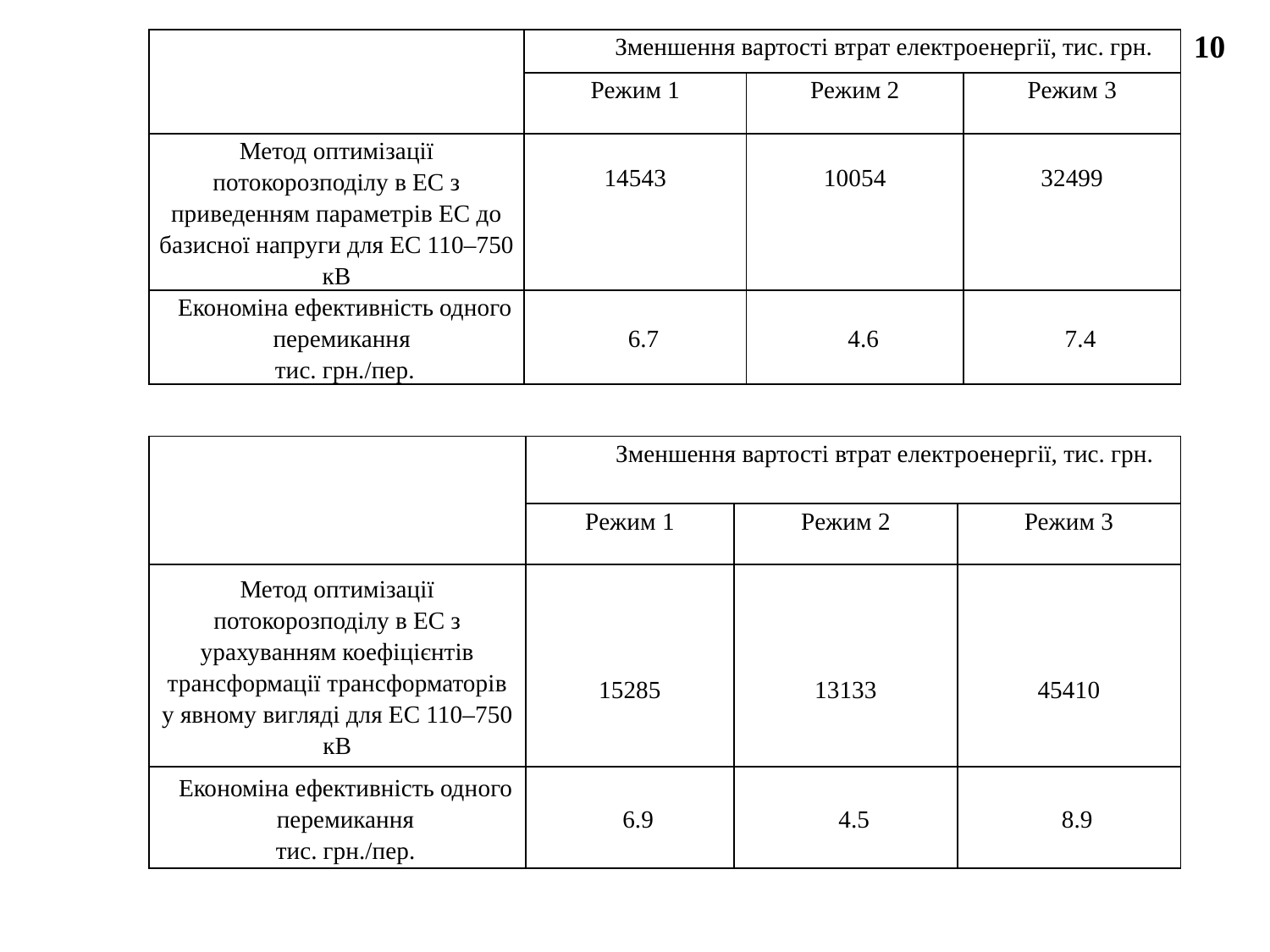

10
|  | Зменшення вартості втрат електроенергії, тис. грн. |  |  |
| --- | --- | --- | --- |
|  | Режим 1 | Режим 2 | Режим 3 |
| Метод оптимізації потокорозподілу в ЕС з приведенням параметрів ЕС до базисної напруги для ЕС 110–750 кВ | 14543 | 10054 | 32499 |
| Економіна ефективність одного перемикання тис. грн./пер. | 6.7 | 4.6 | 7.4 |
|  | Зменшення вартості втрат електроенергії, тис. грн. |  |  |
| --- | --- | --- | --- |
|  | Режим 1 | Режим 2 | Режим 3 |
| Метод оптимізації потокорозподілу в ЕС з урахуванням коефіцієнтів трансформації трансформаторів у явному вигляді для ЕС 110–750 кВ | 15285 | 13133 | 45410 |
| Економіна ефективність одного перемикання тис. грн./пер. | 6.9 | 4.5 | 8.9 |